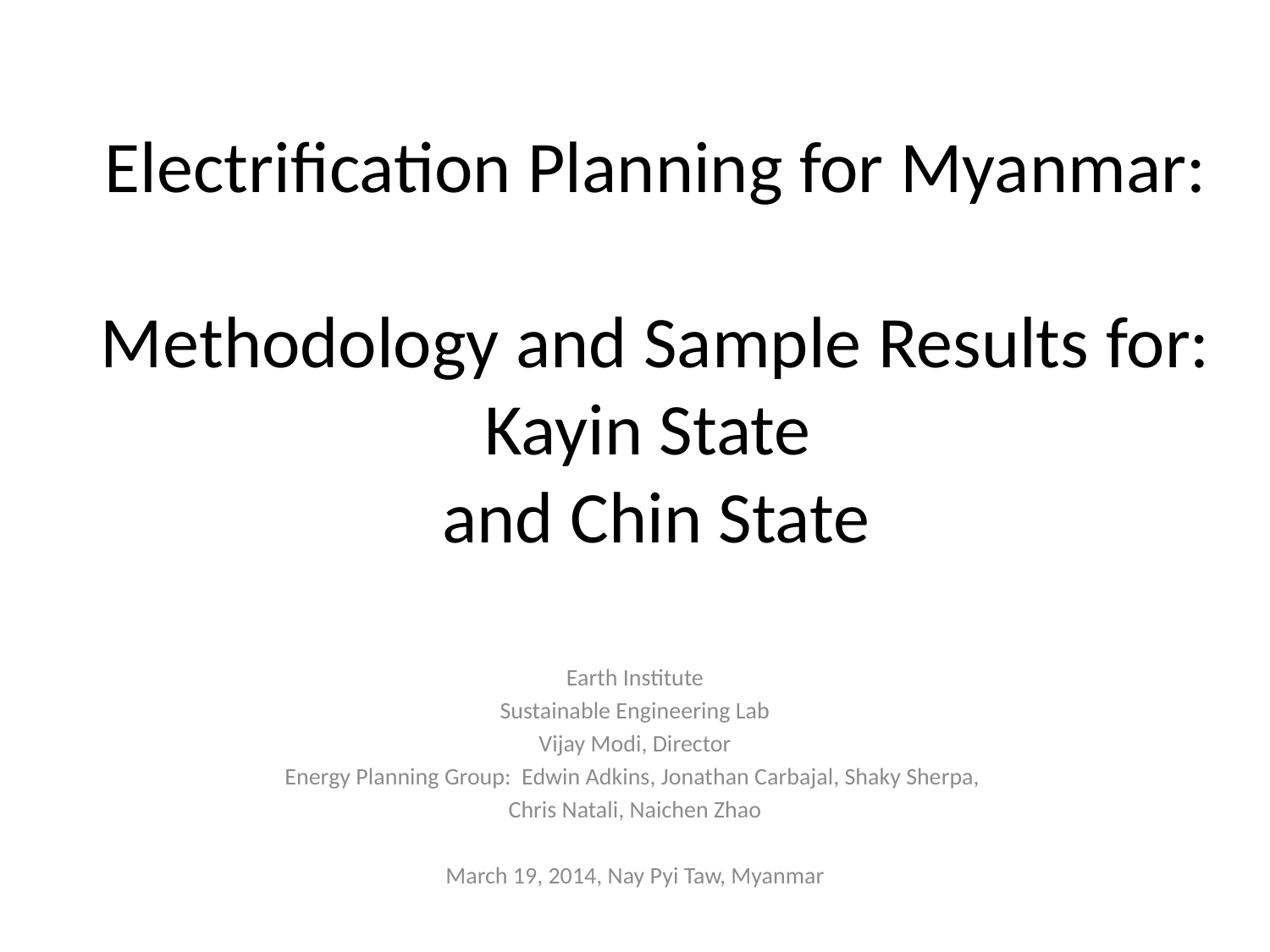

# Electrification Planning for Myanmar: Methodology and Sample Results for: Kayin State and Chin State
Earth Institute
Sustainable Engineering Lab
Vijay Modi, Director
Energy Planning Group:  Edwin Adkins, Jonathan Carbajal, Shaky Sherpa,
Chris Natali, Naichen Zhao

March 19, 2014, Nay Pyi Taw, Myanmar